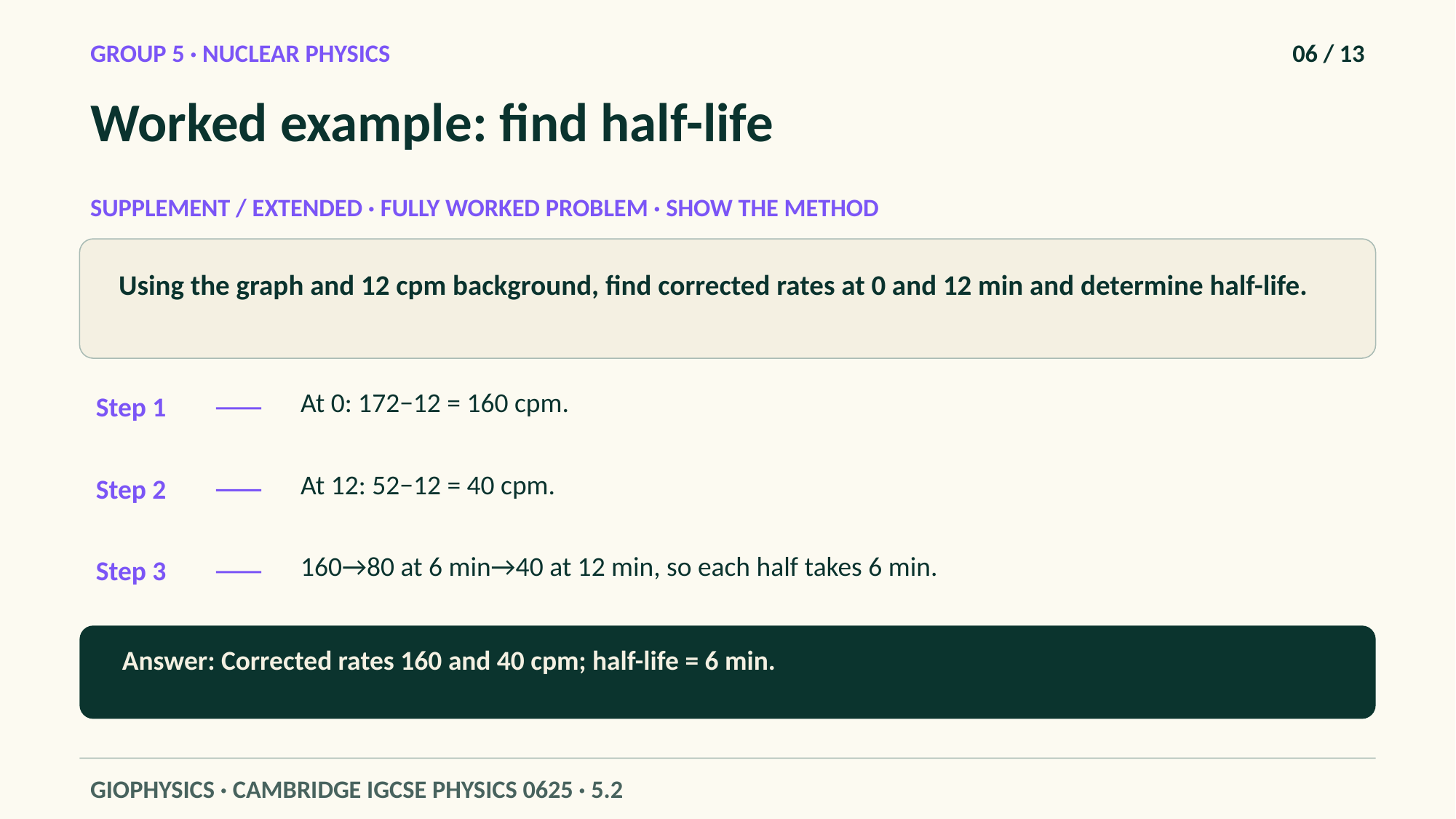

GROUP 5 · NUCLEAR PHYSICS
06 / 13
Worked example: find half-life
SUPPLEMENT / EXTENDED · FULLY WORKED PROBLEM · SHOW THE METHOD

Using the graph and 12 cpm background, find corrected rates at 0 and 12 min and determine half-life.
At 0: 172−12 = 160 cpm.
Step 1

At 12: 52−12 = 40 cpm.
Step 2

160→80 at 6 min→40 at 12 min, so each half takes 6 min.
Step 3

Answer: Corrected rates 160 and 40 cpm; half-life = 6 min.

GIOPHYSICS · CAMBRIDGE IGCSE PHYSICS 0625 · 5.2